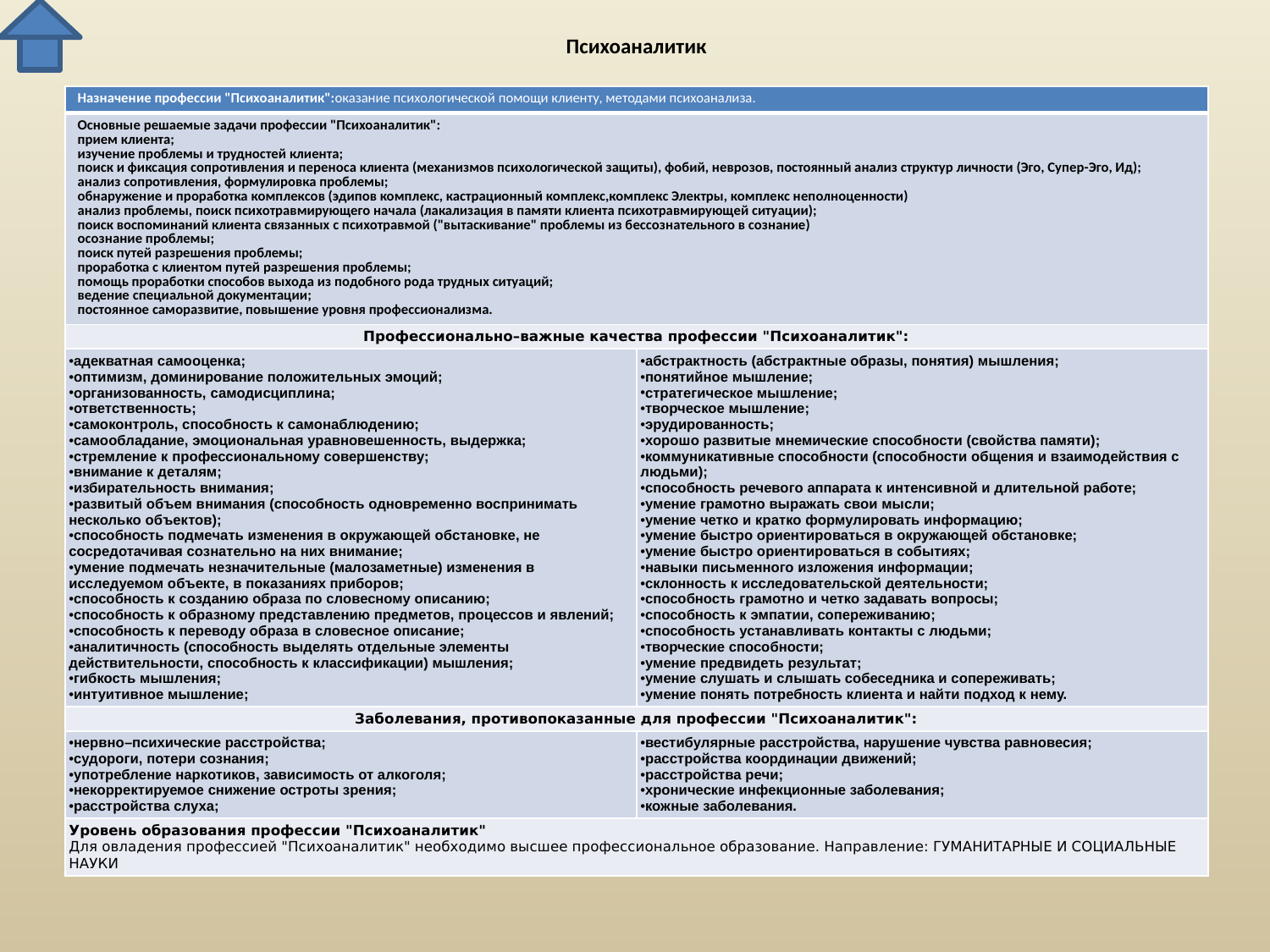

# Психоаналитик
| Назначение профессии "Психоаналитик":оказание психологической помощи клиенту, методами психоанализа. |  |
| --- | --- |
| Основные решаемые задачи профессии "Психоаналитик": прием клиента; изучение проблемы и трудностей клиента; поиск и фиксация сопротивления и переноса клиента (механизмов психологической защиты), фобий, неврозов, постоянный анализ структур личности (Эго, Супер-Эго, Ид); анализ сопротивления, формулировка проблемы; обнаружение и проработка комплексов (эдипов комплекс, кастрационный комплекс,комплекс Электры, комплекс неполноценности) анализ проблемы, поиск психотравмирующего начала (лакализация в памяти клиента психотравмирующей ситуации); поиск воспоминаний клиента связанных с психотравмой ("вытаскивание" проблемы из бессознательного в сознание) осознание проблемы; поиск путей разрешения проблемы; проработка с клиентом путей разрешения проблемы; помощь проработки способов выхода из подобного рода трудных ситуаций; ведение специальной документации; постоянное саморазвитие, повышение уровня профессионализма. |  |
| Профессионально–важные качества профессии "Психоаналитик": |  |
| адекватная самооценка; оптимизм, доминирование положительных эмоций; организованность, самодисциплина; ответственность; самоконтроль, способность к самонаблюдению; самообладание, эмоциональная уравновешенность, выдержка; стремление к профессиональному совершенству; внимание к деталям; избирательность внимания; развитый объем внимания (способность одновременно воспринимать несколько объектов); способность подмечать изменения в окружающей обстановке, не сосредотачивая сознательно на них внимание; умение подмечать незначительные (малозаметные) изменения в исследуемом объекте, в показаниях приборов; способность к созданию образа по словесному описанию; способность к образному представлению предметов, процессов и явлений; способность к переводу образа в словесное описание; аналитичность (способность выделять отдельные элементы действительности, способность к классификации) мышления; гибкость мышления; интуитивное мышление; | абстрактность (абстрактные образы, понятия) мышления; понятийное мышление; стратегическое мышление; творческое мышление; эрудированность; хорошо развитые мнемические способности (свойства памяти); коммуникативные способности (способности общения и взаимодействия с людьми); способность речевого аппарата к интенсивной и длительной работе; умение грамотно выражать свои мысли; умение четко и кратко формулировать информацию; умение быстро ориентироваться в окружающей обстановке; умение быстро ориентироваться в событиях; навыки письменного изложения информации; склонность к исследовательской деятельности; способность грамотно и четко задавать вопросы; способность к эмпатии, сопереживанию; способность устанавливать контакты с людьми; творческие способности; умение предвидеть результат; умение слушать и слышать собеседника и сопереживать; умение понять потребность клиента и найти подход к нему. |
| Заболевания, противопоказанные для профессии "Психоаналитик": |  |
| нервно–психические расстройства; судороги, потери сознания; употребление наркотиков, зависимость от алкоголя; некорректируемое снижение остроты зрения; расстройства слуха; | вестибулярные расстройства, нарушение чувства равновесия; расстройства координации движений; расстройства речи; хронические инфекционные заболевания; кожные заболевания. |
| Уровень образования профессии "Психоаналитик" Для овладения профессией "Психоаналитик" необходимо высшее профессиональное образование. Направление: ГУМАНИТАРНЫЕ И СОЦИАЛЬНЫЕ НАУКИ |  |